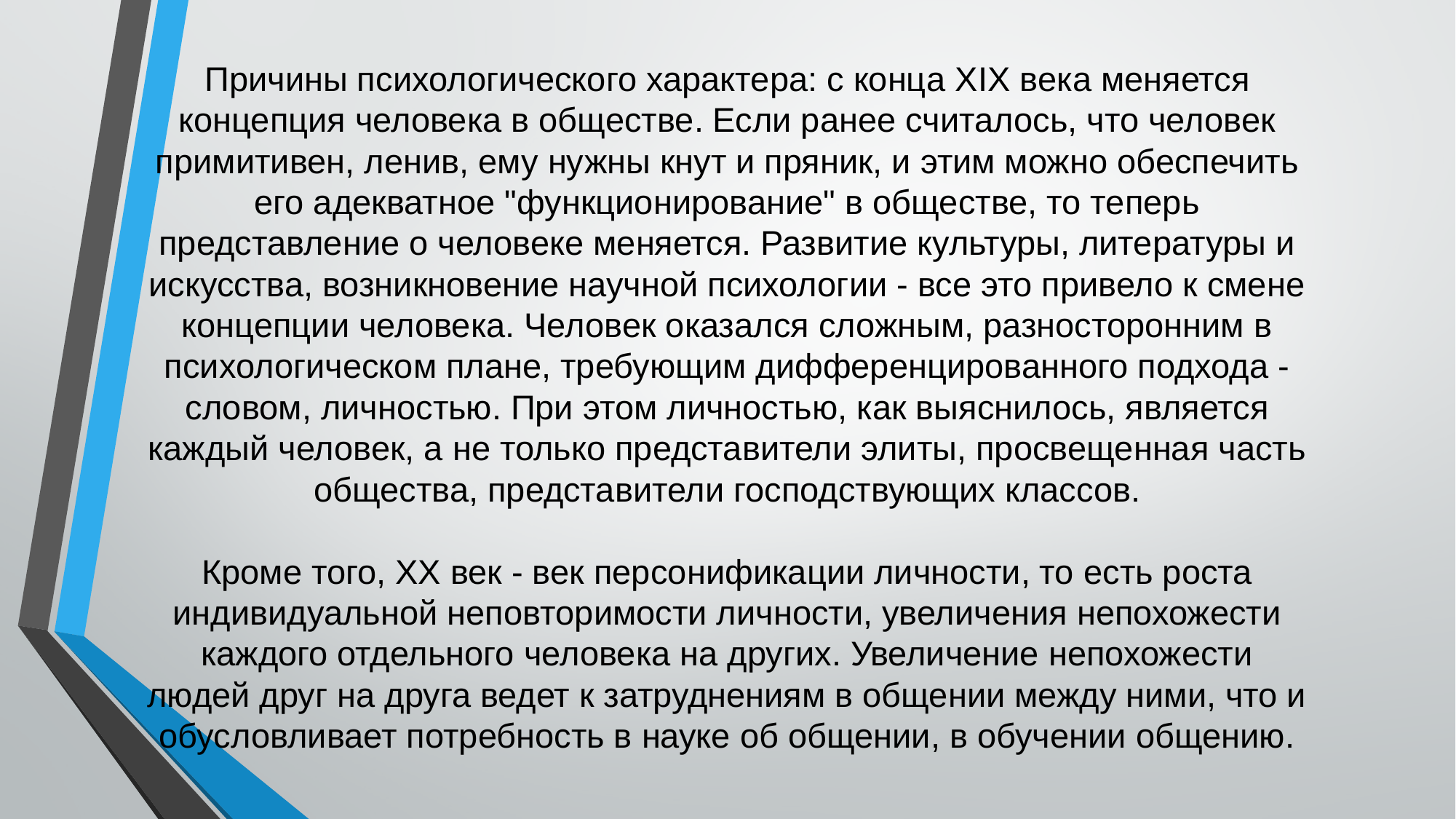

Причины психологического характера: с конца ХIХ века меняется концепция человека в обществе. Если ранее считалось, что человек примитивен, ленив, ему нужны кнут и пряник, и этим можно обеспечить его адекватное "функционирование" в обществе, то теперь представление о человеке меняется. Развитие культуры, литературы и искусства, возникновение научной психологии - все это привело к смене концепции человека. Человек оказался сложным, разносторонним в психологическом плане, требующим дифференцированного подхода - словом, личностью. При этом личностью, как выяснилось, является каждый человек, а не только представители элиты, просвещенная часть общества, представители господствующих классов.
Кроме того, ХХ век - век персонификации личности, то есть роста индивидуальной неповторимости личности, увеличения непохожести каждого отдельного человека на других. Увеличение непохожести людей друг на друга ведет к затруднениям в общении между ними, что и обусловливает потребность в науке об общении, в обучении общению.